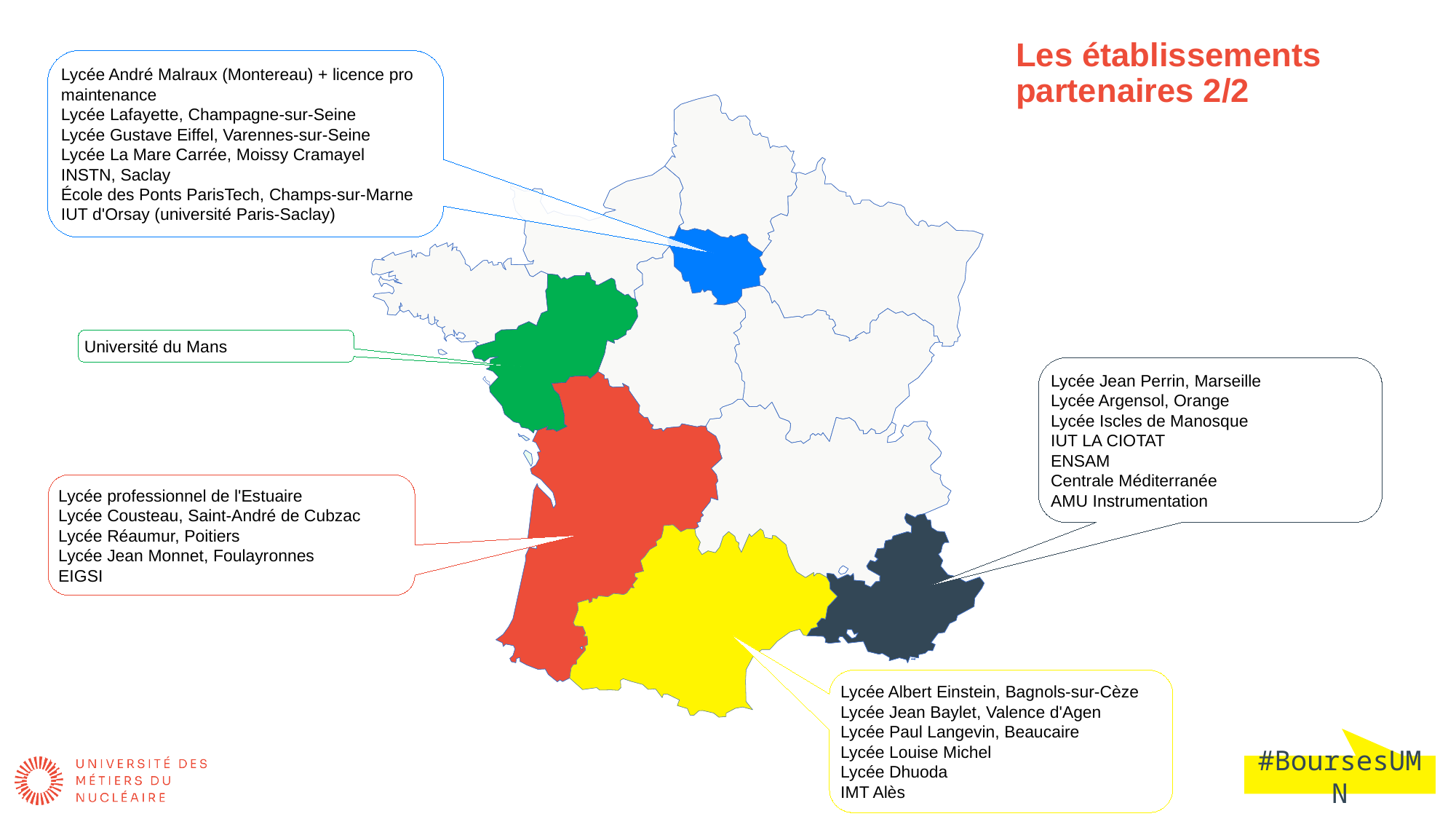

Les établissements partenaires 2/2
Lycée André Malraux (Montereau) + licence pro maintenance
Lycée Lafayette, Champagne-sur-Seine
Lycée Gustave Eiffel, Varennes-sur-Seine
Lycée La Mare Carrée, Moissy Cramayel
INSTN, Saclay
École des Ponts ParisTech, Champs-sur-Marne
IUT d'Orsay (université Paris-Saclay)

Université du Mans
Lycée Jean Perrin, Marseille
Lycée Argensol, Orange
Lycée Iscles de Manosque
IUT LA CIOTAT
ENSAM
Centrale Méditerranée
AMU Instrumentation
Lycée professionnel de l'Estuaire
Lycée Cousteau, Saint-André de Cubzac
Lycée Réaumur, Poitiers
Lycée Jean Monnet, Foulayronnes
EIGSI
Lycée Albert Einstein, Bagnols-sur-Cèze
Lycée Jean Baylet, Valence d'Agen
Lycée Paul Langevin, Beaucaire
Lycée Louise Michel
Lycée Dhuoda
IMT Alès